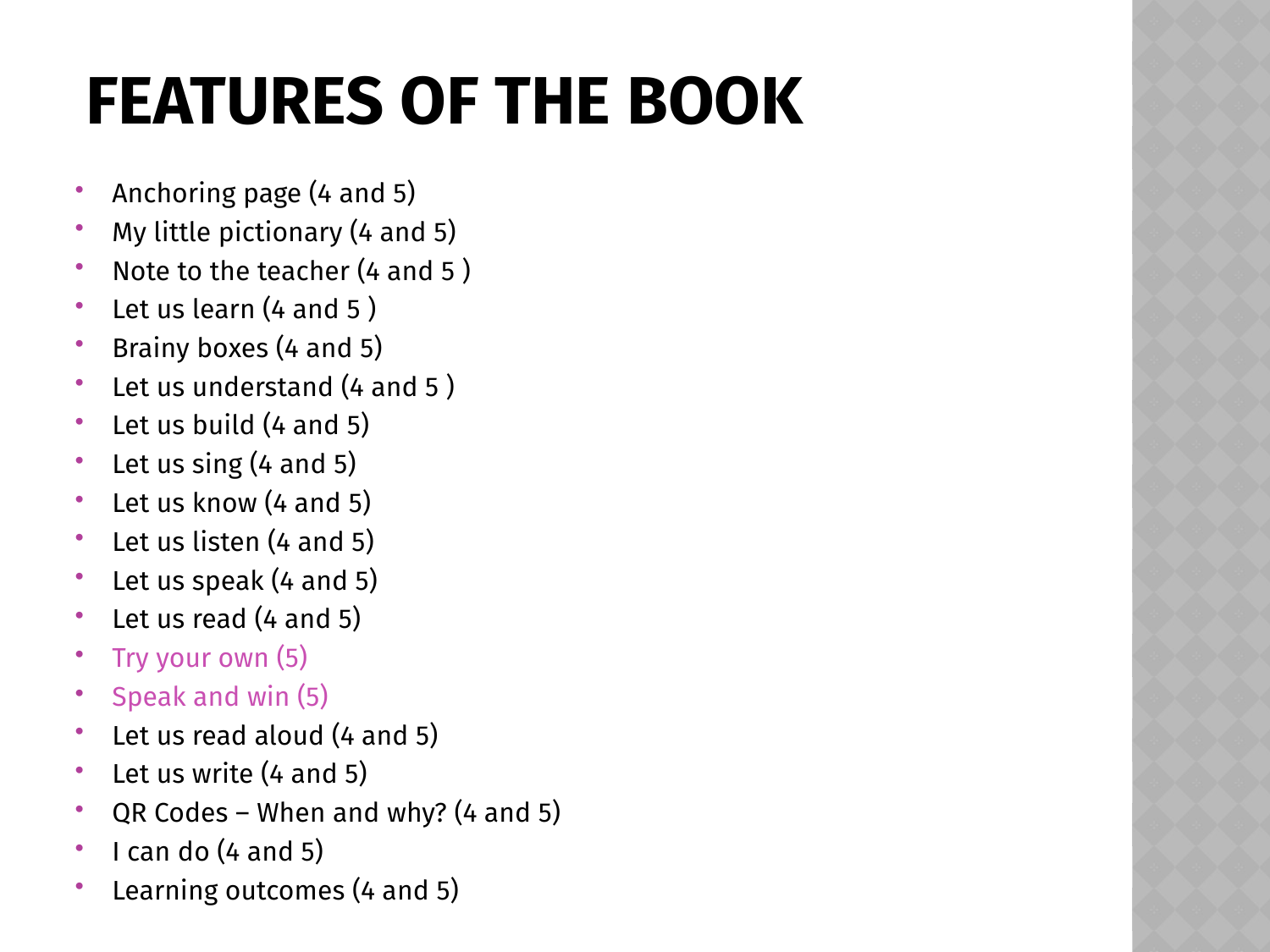

# features of the book
Anchoring page (4 and 5)
My little pictionary (4 and 5)
Note to the teacher (4 and 5 )
Let us learn (4 and 5 )
Brainy boxes (4 and 5)
Let us understand (4 and 5 )
Let us build (4 and 5)
Let us sing (4 and 5)
Let us know (4 and 5)
Let us listen (4 and 5)
Let us speak (4 and 5)
Let us read (4 and 5)
Try your own (5)
Speak and win (5)
Let us read aloud (4 and 5)
Let us write (4 and 5)
QR Codes – When and why? (4 and 5)
I can do (4 and 5)
Learning outcomes (4 and 5)